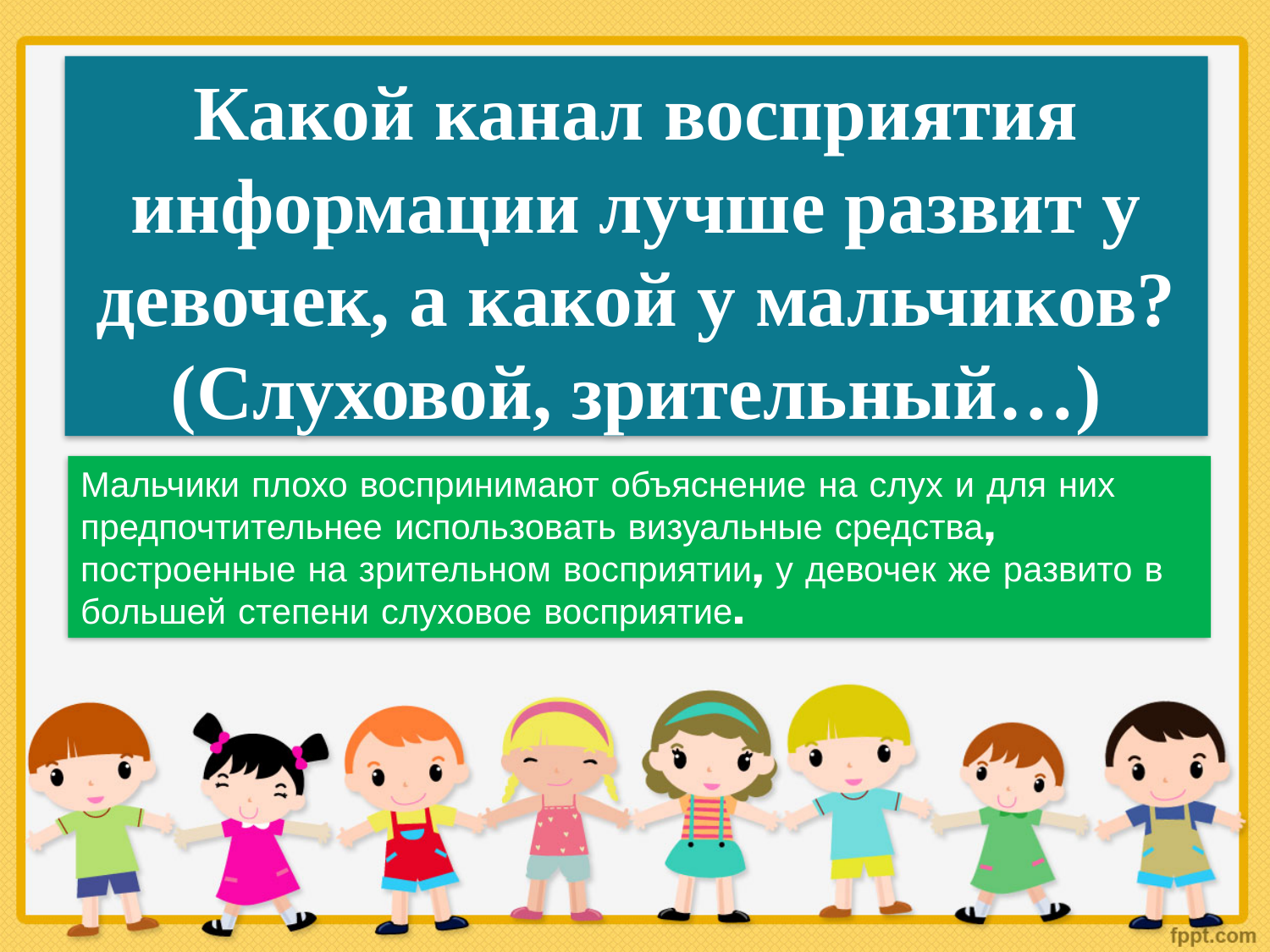

Какой канал восприятия информации лучше развит у девочек, а какой у мальчиков? (Слуховой, зрительный…)
Мальчики плохо воспринимают объяснение на слух и для них предпочтительнее использовать визуальные средства, построенные на зрительном восприятии, у девочек же развито в большей степени слуховое восприятие.